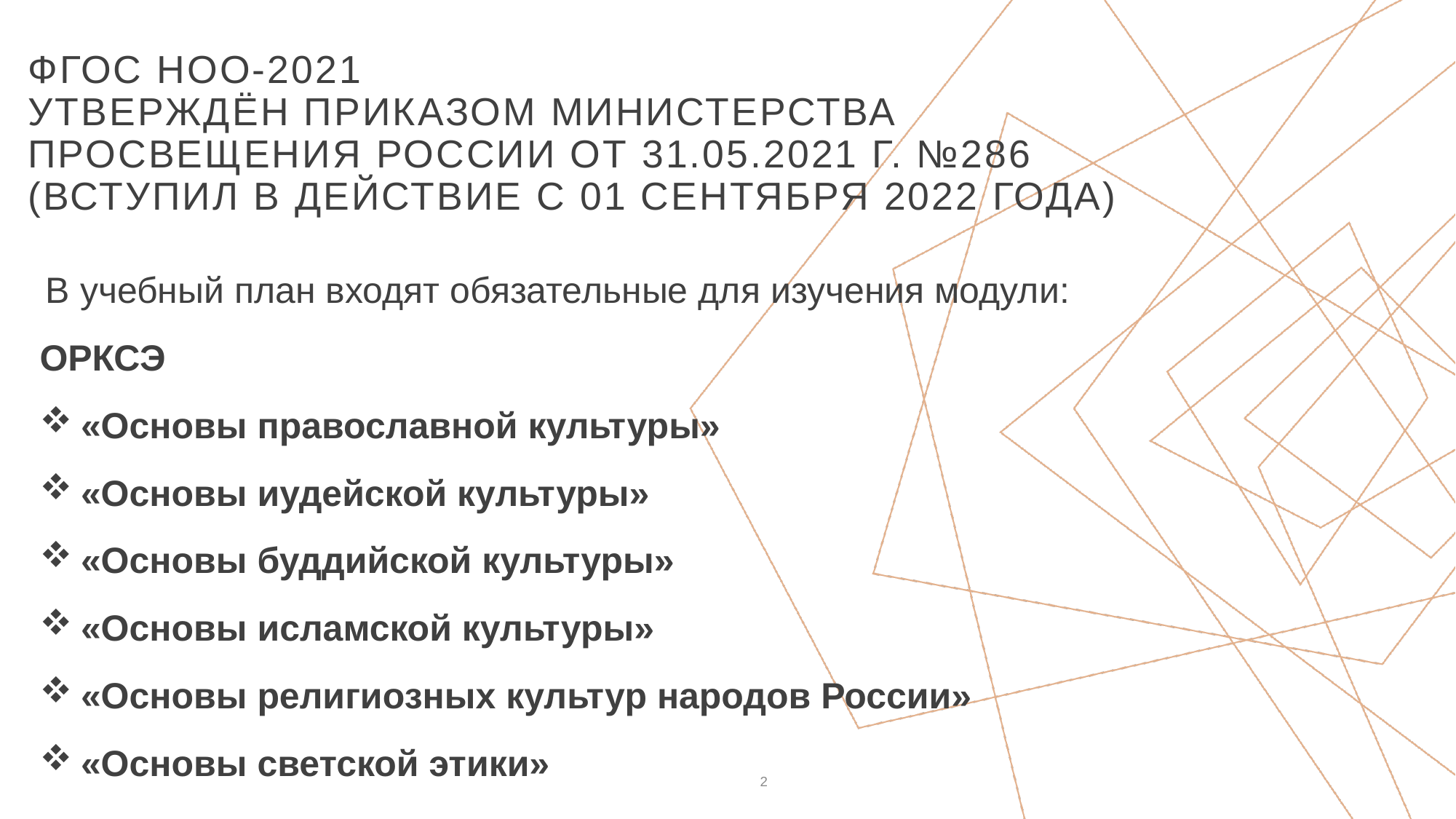

# ФГОС НОО-2021 Утверждён приказом министерства просвещения России от 31.05.2021 г. №286 (вступил в действие с 01 сентября 2022 года)
 В учебный план входят обязательные для изучения модули:
ОРКСЭ
«Основы православной культуры»
«Основы иудейской культуры»
«Основы буддийской культуры»
«Основы исламской культуры»
«Основы религиозных культур народов России»
«Основы светской этики»

2